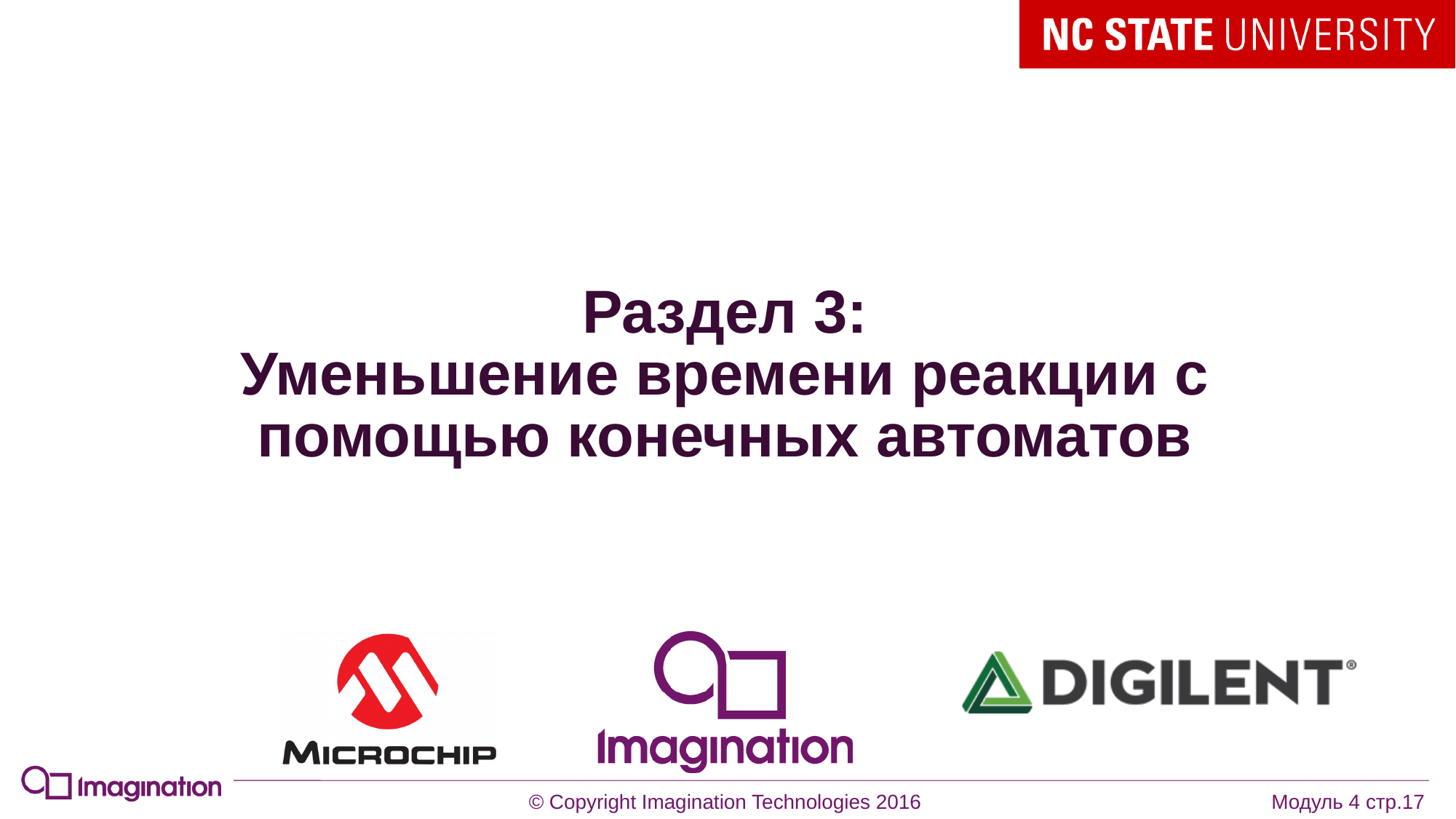

# Раздел 3: Уменьшение времени реакции с помощью конечных автоматов